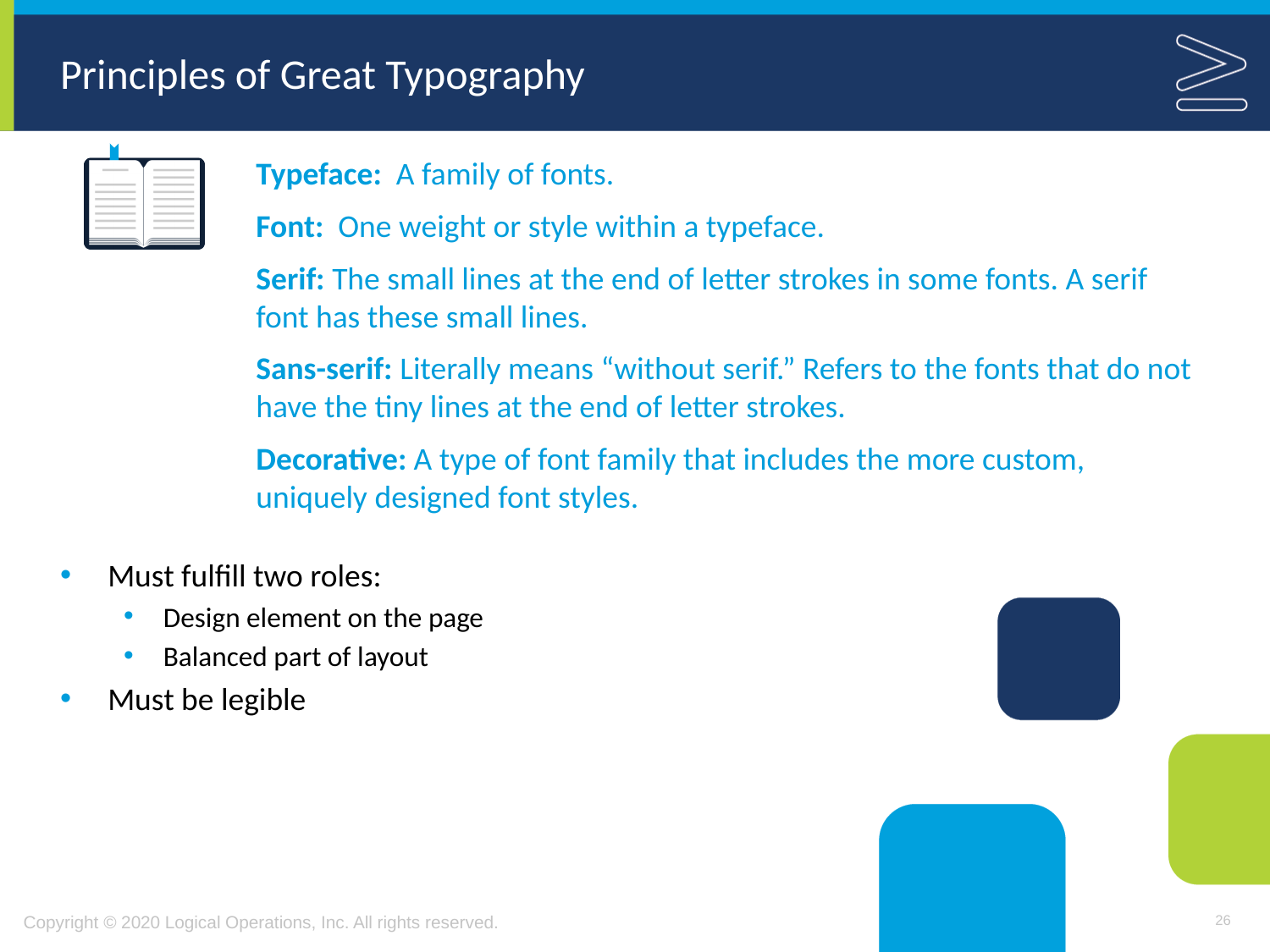

# Principles of Great Typography
Typeface:  A family of fonts.
Font:  One weight or style within a typeface.
Serif: The small lines at the end of letter strokes in some fonts. A serif font has these small lines.
Sans-serif: Literally means “without serif.” Refers to the fonts that do not have the tiny lines at the end of letter strokes.
Decorative: A type of font family that includes the more custom, uniquely designed font styles.
Must fulfill two roles:
Design element on the page
Balanced part of layout
Must be legible
26